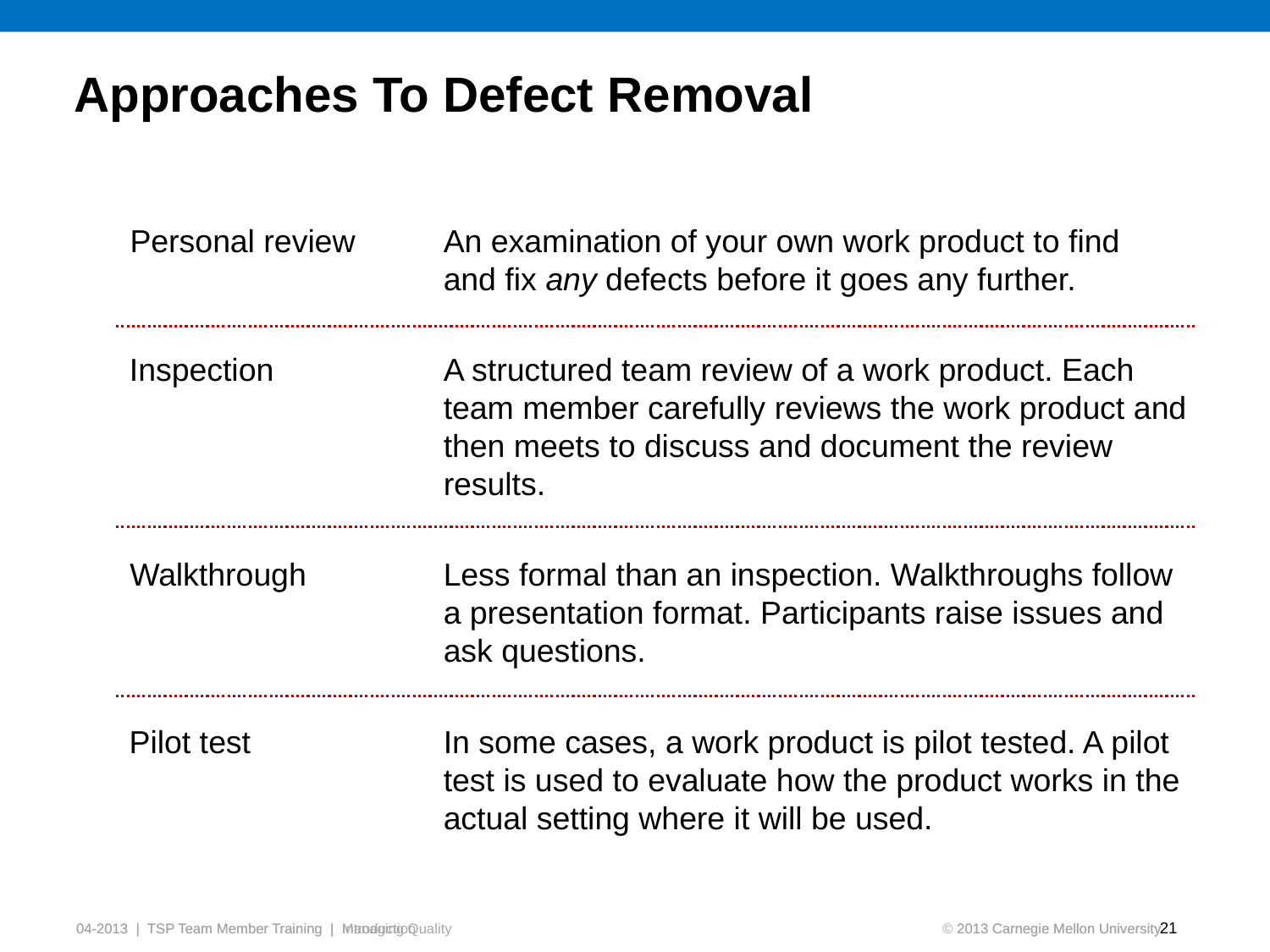

# Approaches To Defect Removal
Personal review
An examination of your own work product to find and fix any defects before it goes any further.
Inspection
A structured team review of a work product. Each team member carefully reviews the work product and then meets to discuss and document the review results.
Walkthrough
Less formal than an inspection. Walkthroughs follow
a presentation format. Participants raise issues and
ask questions.
Pilot test
In some cases, a work product is pilot tested. A pilot
test is used to evaluate how the product works in the
actual setting where it will be used.